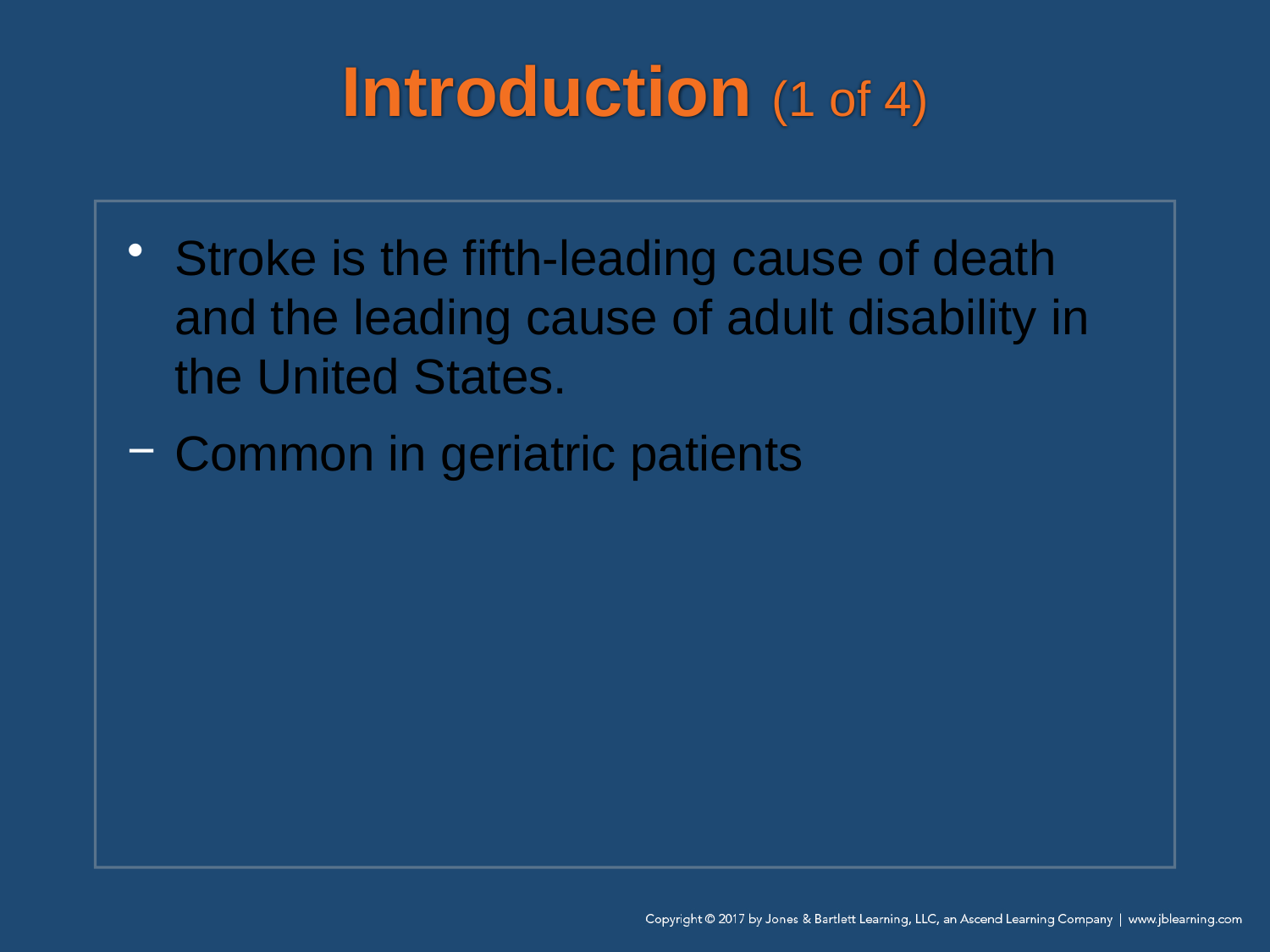

# Introduction (1 of 4)
Stroke is the fifth-leading cause of death and the leading cause of adult disability in the United States.
Common in geriatric patients